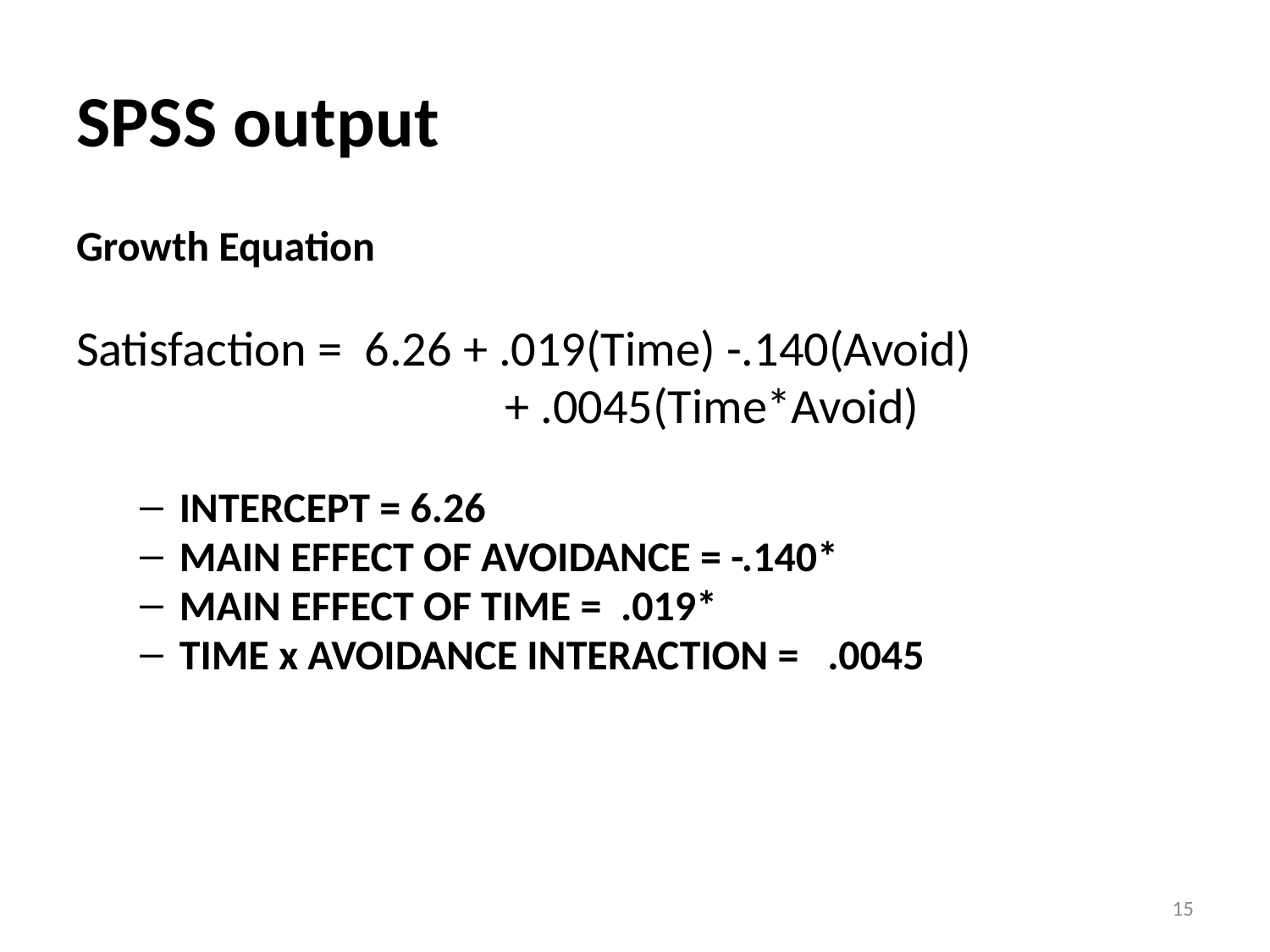

Growth Equation

Satisfaction =  6.26 + .019(Time) -.140(Avoid)
				+ .0045(Time*Avoid)

INTERCEPT = 6.26
MAIN EFFECT OF AVOIDANCE = -.140*
MAIN EFFECT OF TIME =  .019*
TIME x AVOIDANCE INTERACTION =   .0045

SPSS output
15